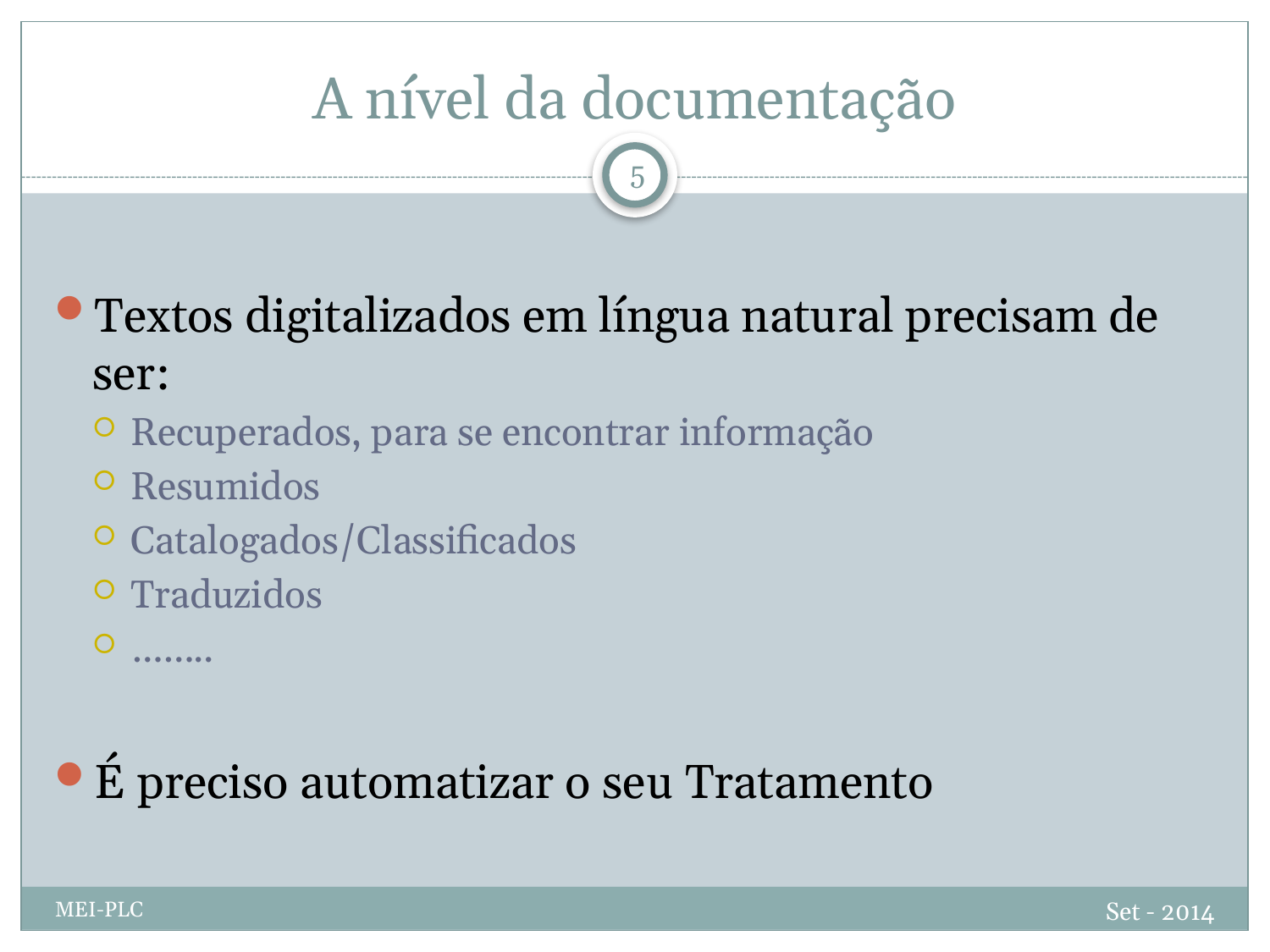

# A nível da documentação
5

Textos digitalizados em língua natural precisam de ser:
Recuperados, para se encontrar informação
Resumidos
Catalogados/Classificados
Traduzidos
……..

É preciso automatizar o seu Tratamento

Set - 2014
MEI-PLC